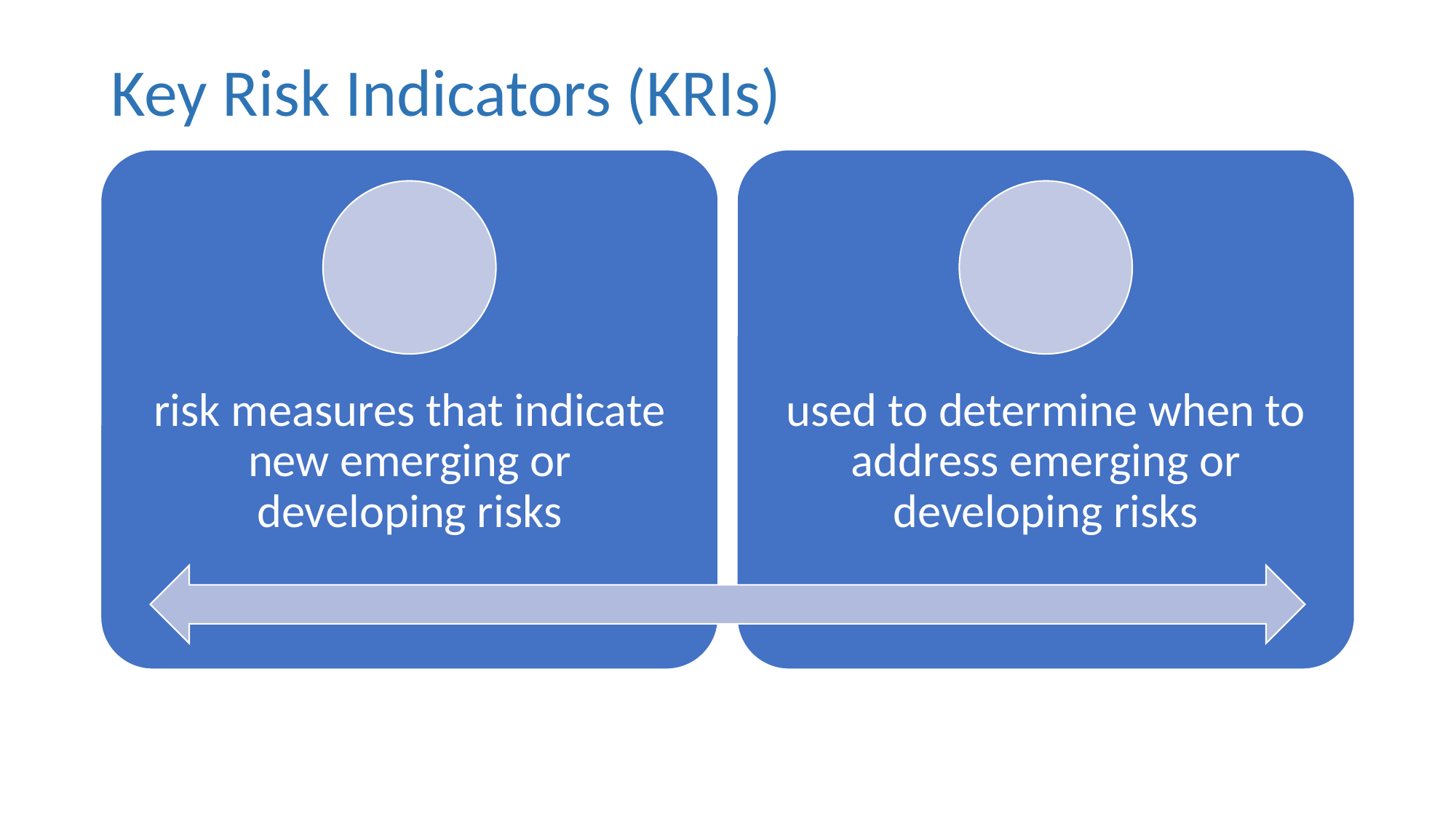

# Key Risk Indicators (KRIs)
risk measures that indicate new emerging or developing risks
used to determine when to address emerging or developing risks